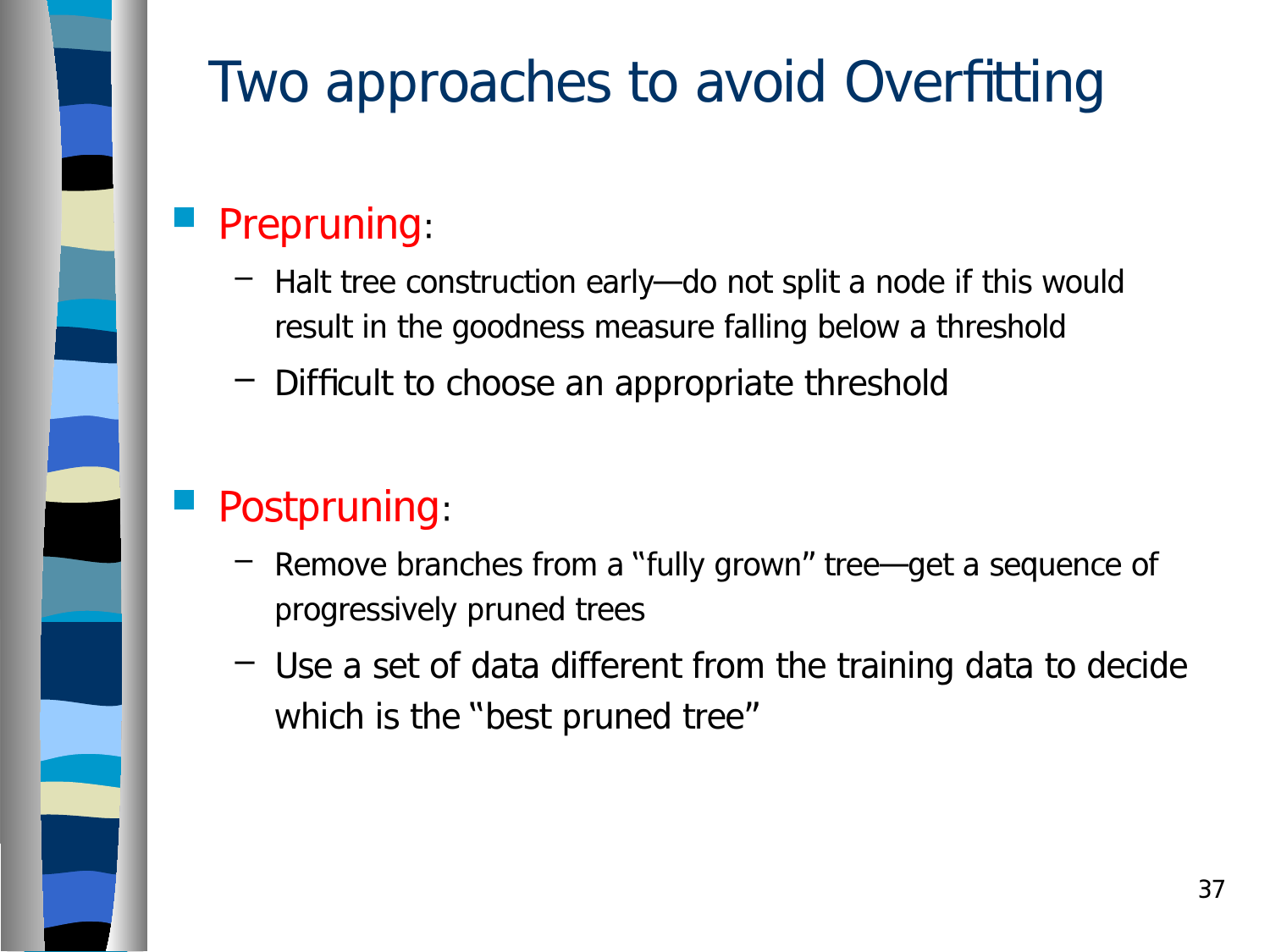

# Two approaches to avoid Overfitting
Prepruning:
Halt tree construction early—do not split a node if this would result in the goodness measure falling below a threshold
Difficult to choose an appropriate threshold

Postpruning:
Remove branches from a “fully grown” tree—get a sequence of progressively pruned trees
Use a set of data different from the training data to decide which is the “best pruned tree”
37